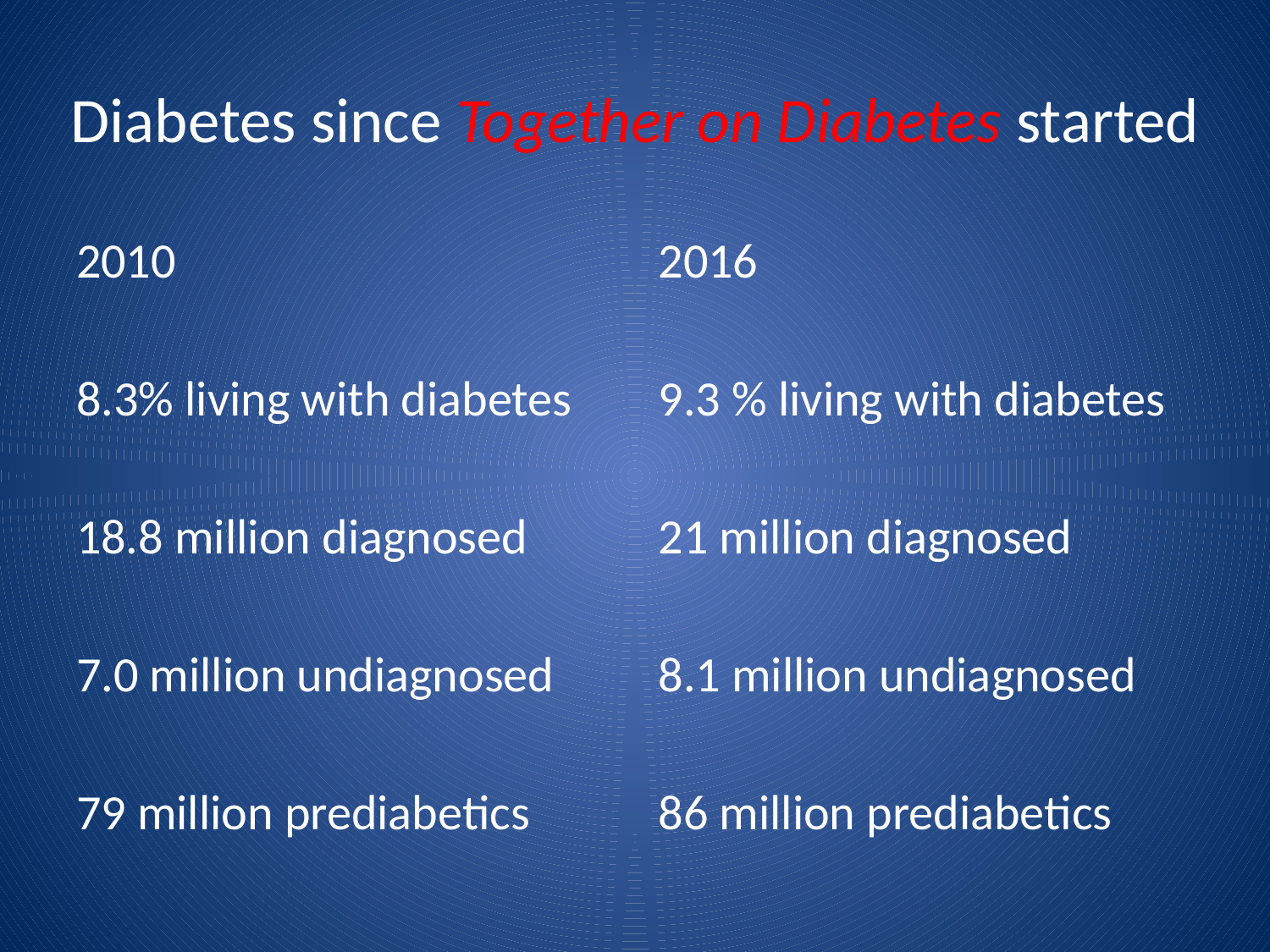

# Diabetes since Together on Diabetes started
2010

8.3% living with diabetes

18.8 million diagnosed

7.0 million undiagnosed

79 million prediabetics

2016

9.3 % living with diabetes

21 million diagnosed

8.1 million undiagnosed

86 million prediabetics